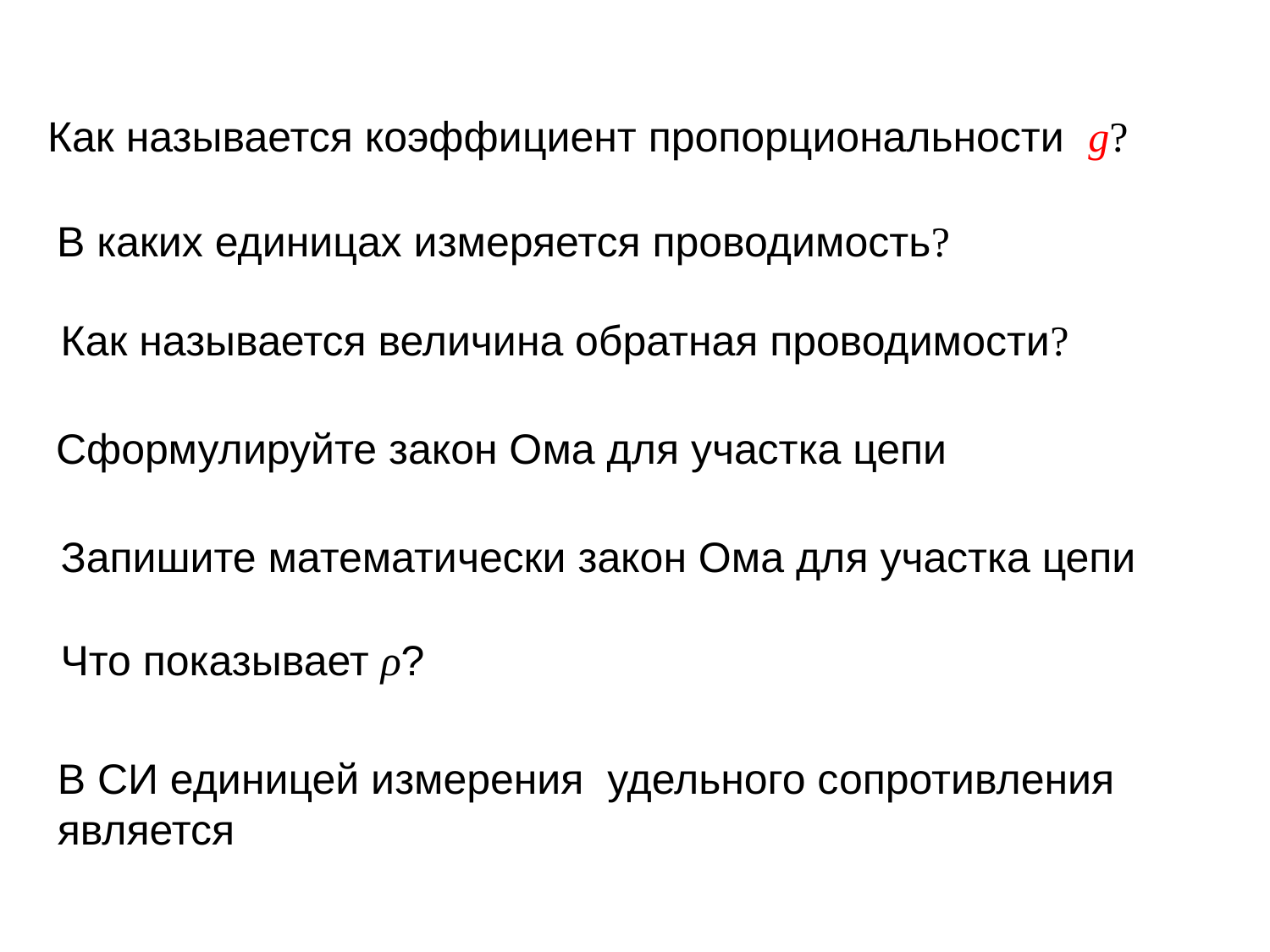

Как называется коэффициент пропорциональности  g?
В каких единицах измеряется проводимость?
Как называется величина обратная проводимости?
Сформулируйте закон Ома для участка цепи
Запишите математически закон Ома для участка цепи
Что показывает ρ?
В СИ единицей измерения  удельного сопротивления является